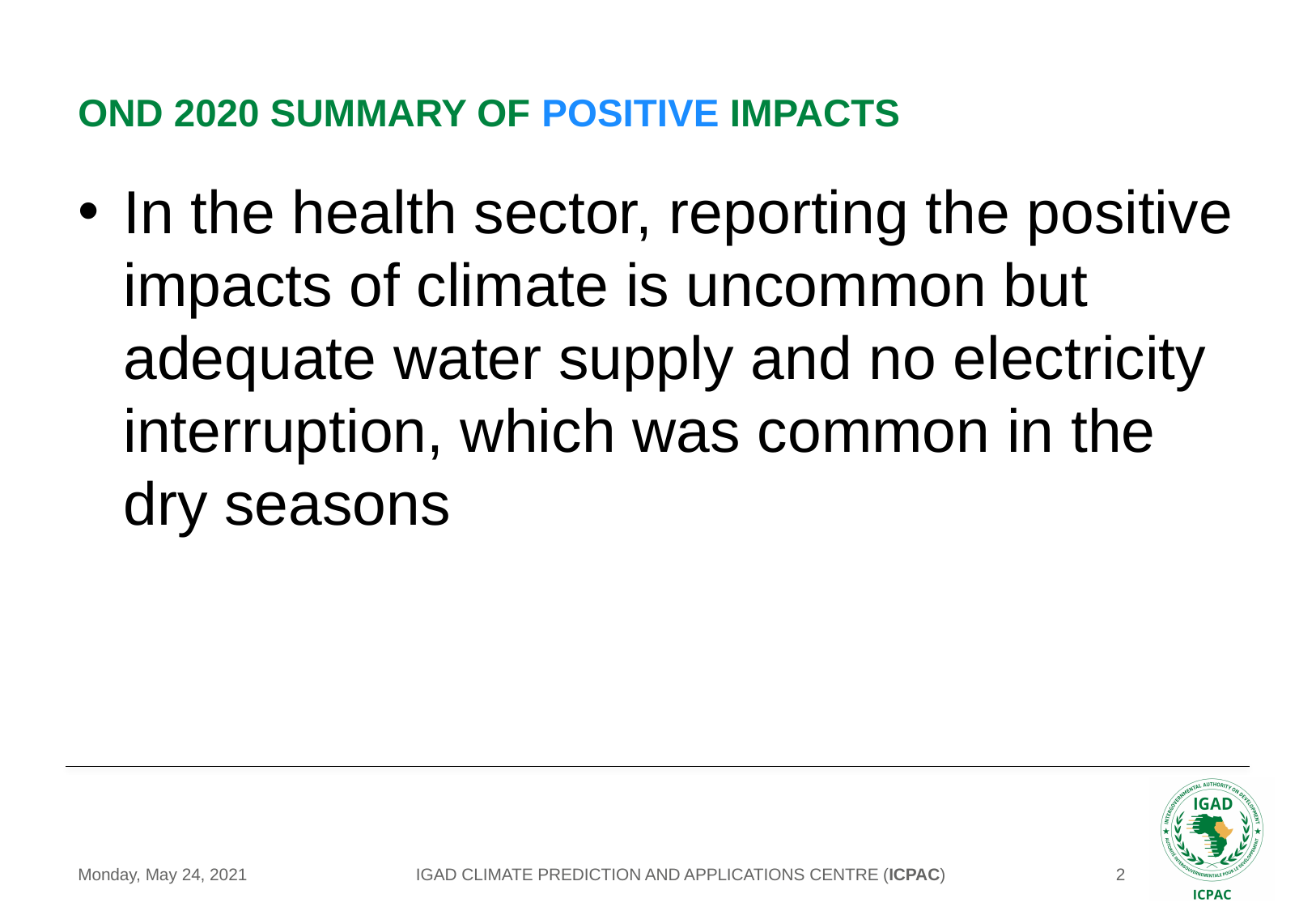

# OND 2020 summary of positive IMPACTS
In the health sector, reporting the positive impacts of climate is uncommon but adequate water supply and no electricity interruption, which was common in the dry seasons

IGAD CLIMATE PREDICTION AND APPLICATIONS CENTRE (ICPAC)
Monday, May 24, 2021
2